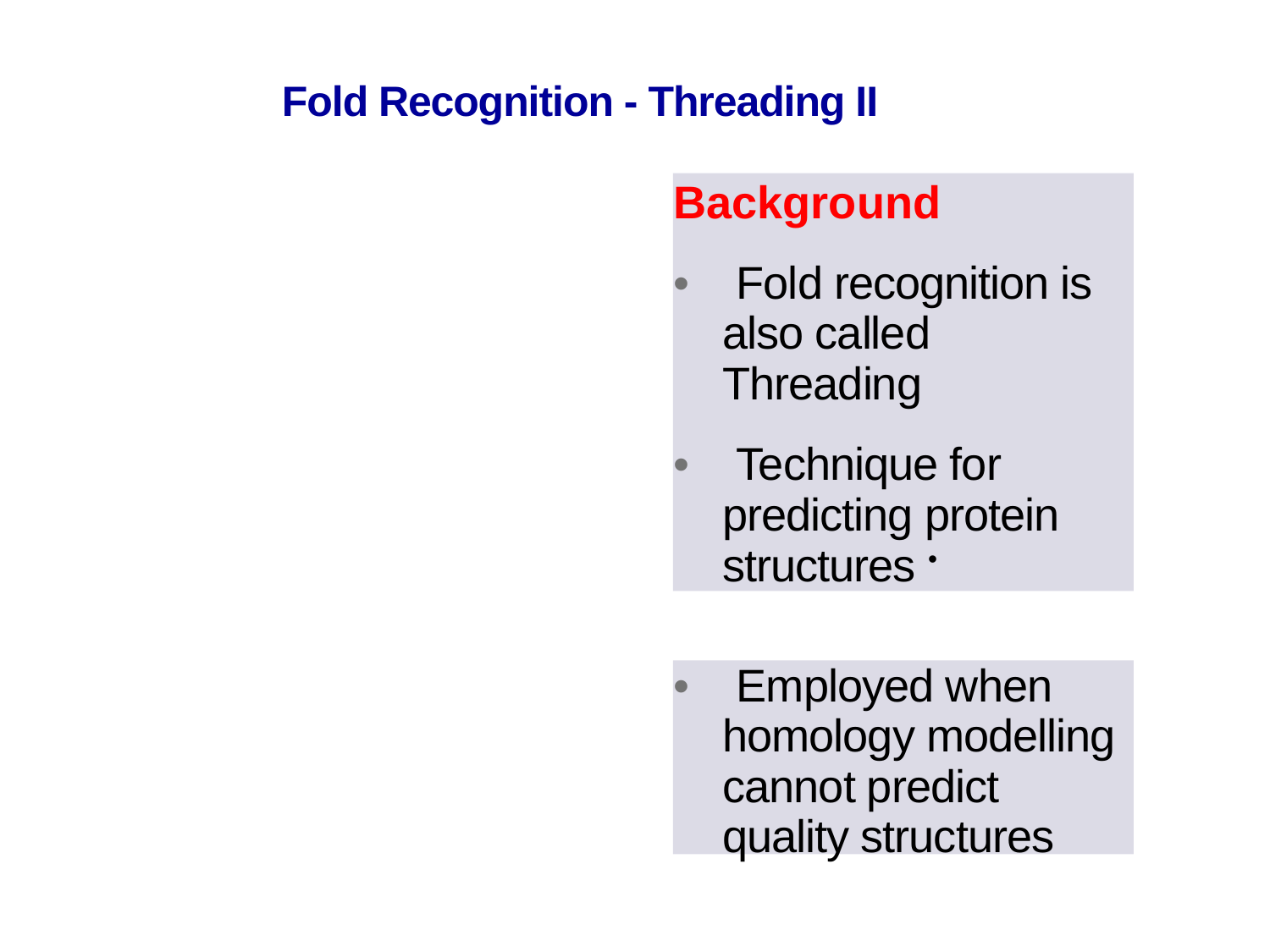

Fold Recognition - Threading II
Background
•    Fold recognition is also called Threading
•    Technique for predicting protein structures •
•    Employed when homology modelling cannot predict quality structures